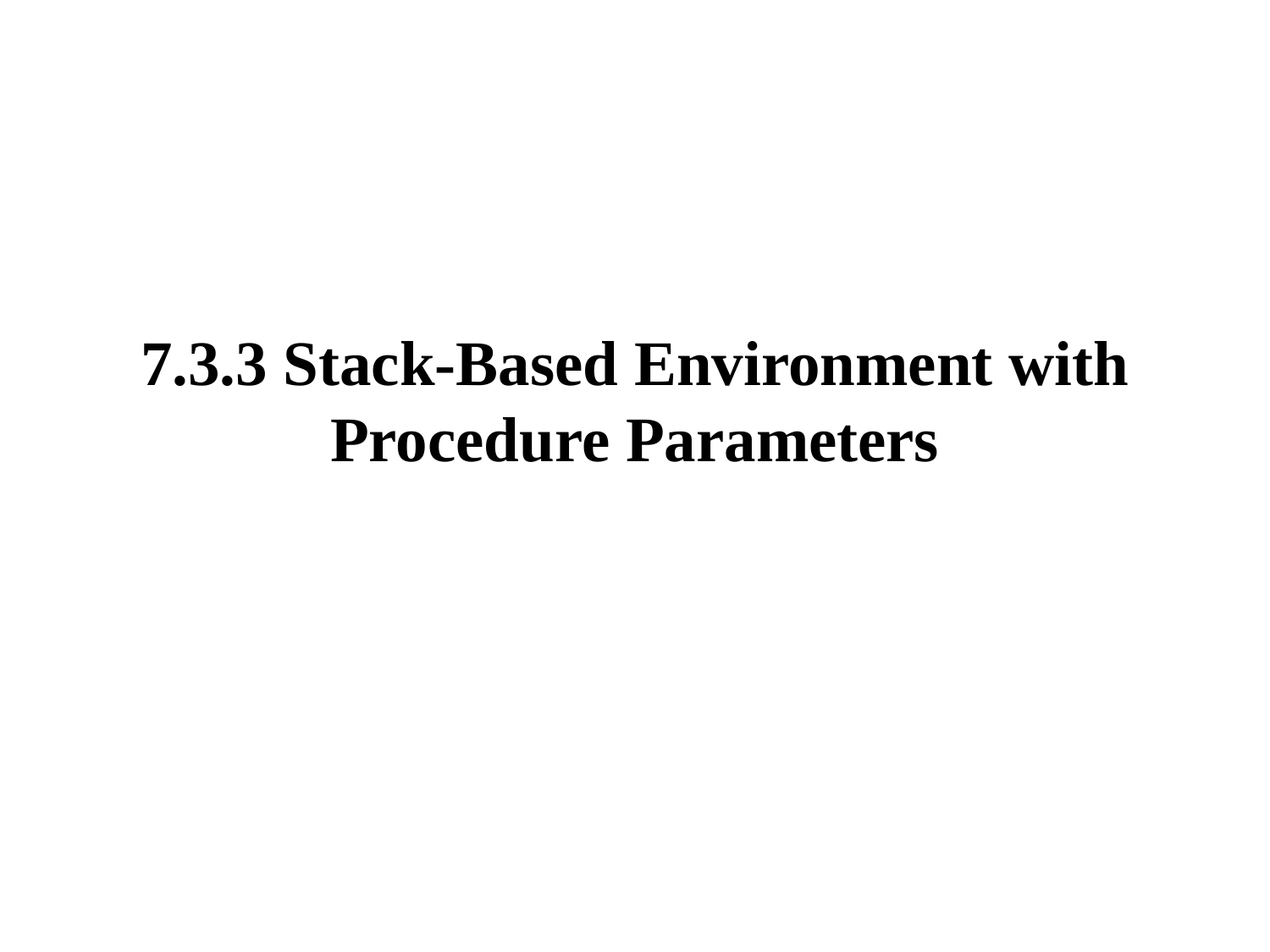

# 7.3.3 Stack-Based Environment with Procedure Parameters